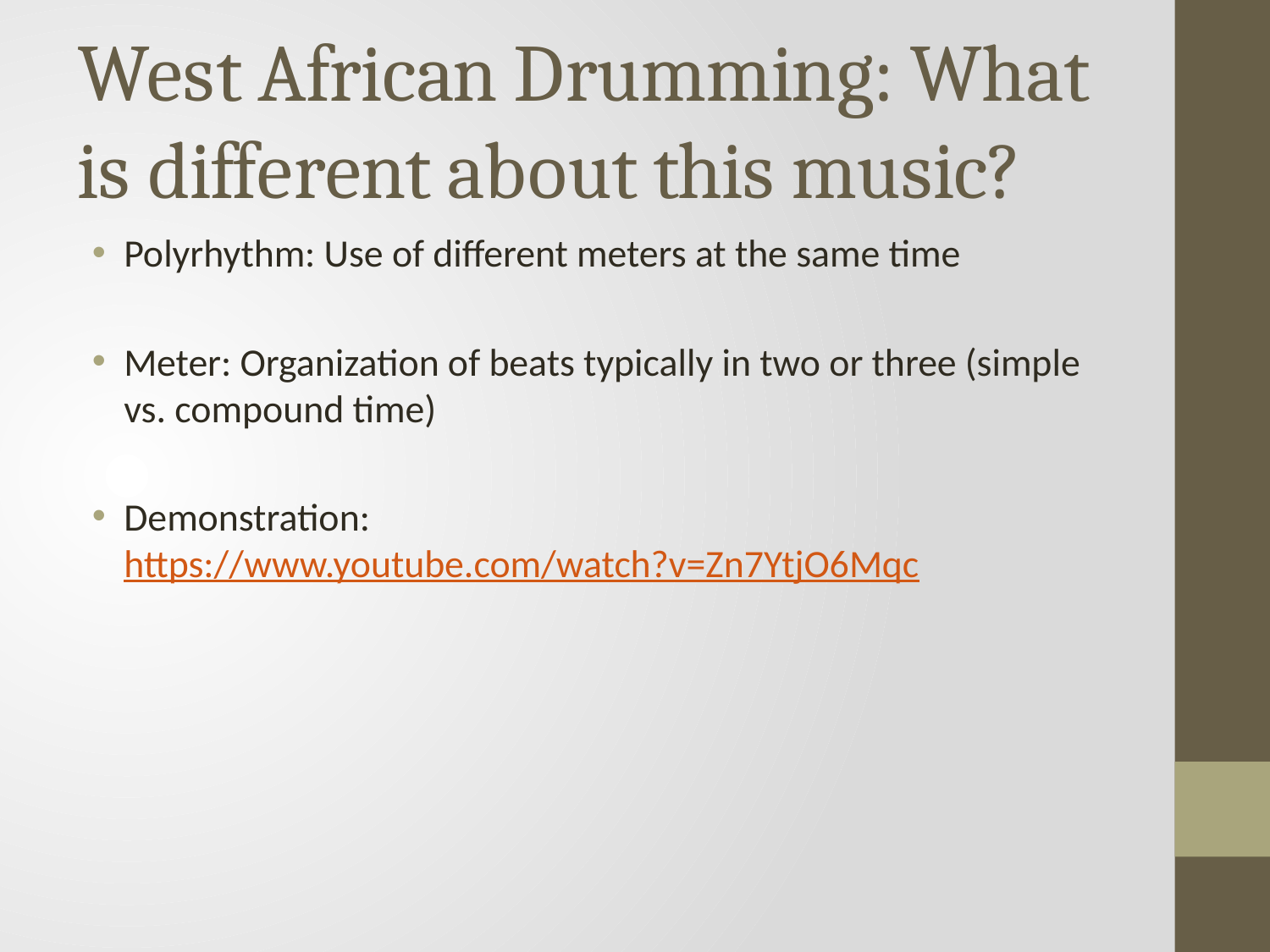

# West African Drumming: What is different about this music?
Polyrhythm: Use of different meters at the same time

Meter: Organization of beats typically in two or three (simple vs. compound time)

Demonstration: https://www.youtube.com/watch?v=Zn7YtjO6Mqc